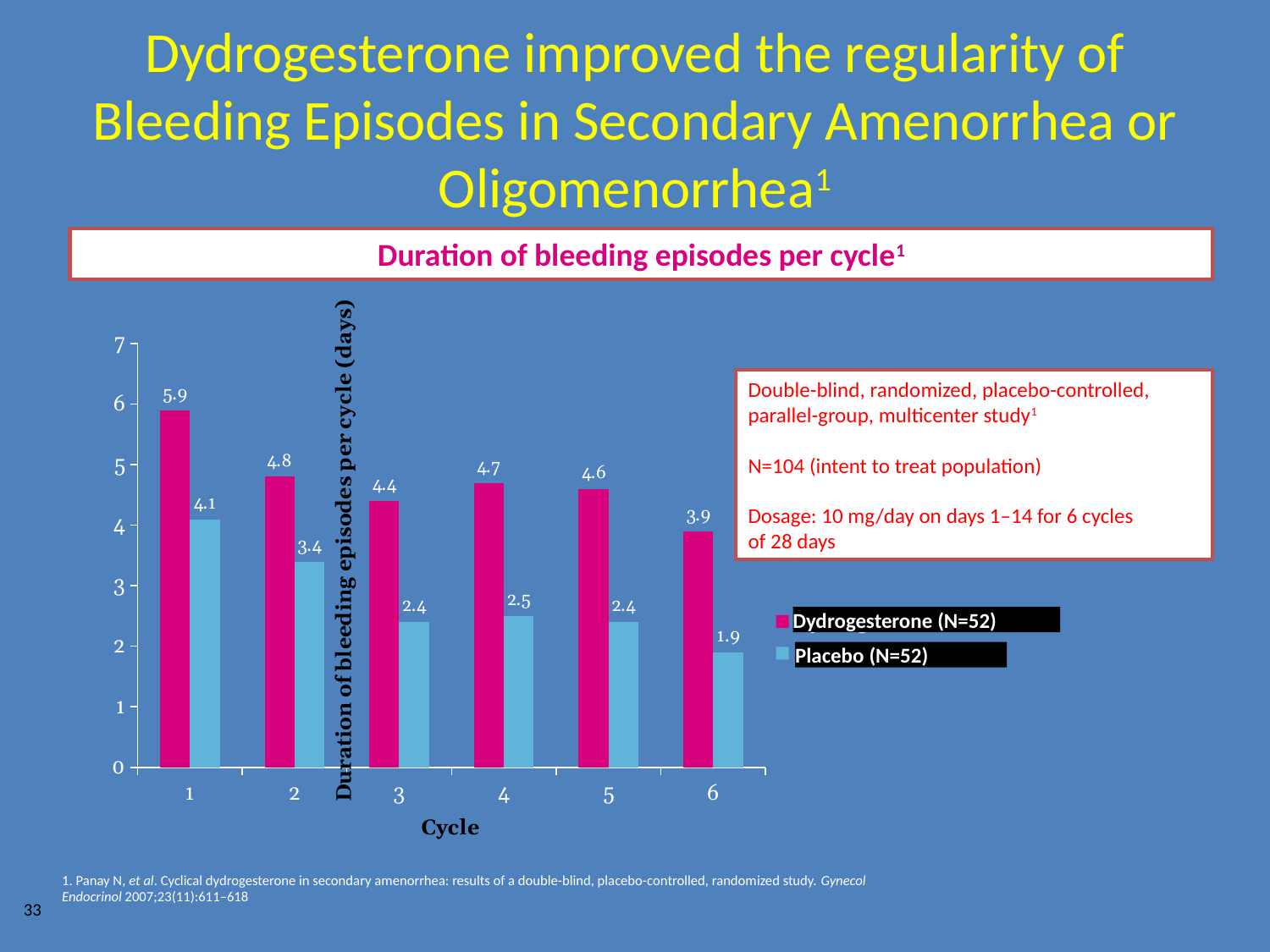

# Dydrogesterone improved the regularity of Bleeding Episodes in Secondary Amenorrhea or Oligomenorrhea1
Duration of bleeding episodes per cycle1

### Chart

| Category | Dydrogesterone | Placebo |
|---|---|---|
Dydrogesterone (N=52)
Placebo (N=52)
Double-blind, randomized, placebo-controlled, parallel-group, multicenter study1

N=104 (intent to treat population)

Dosage: 10 mg/day on days 1–14 for 6 cycles
of 28 days
1. Panay N, et al. Cyclical dydrogesterone in secondary amenorrhea: results of a double-blind, placebo-controlled, randomized study. Gynecol Endocrinol 2007;23(11):611–618
33